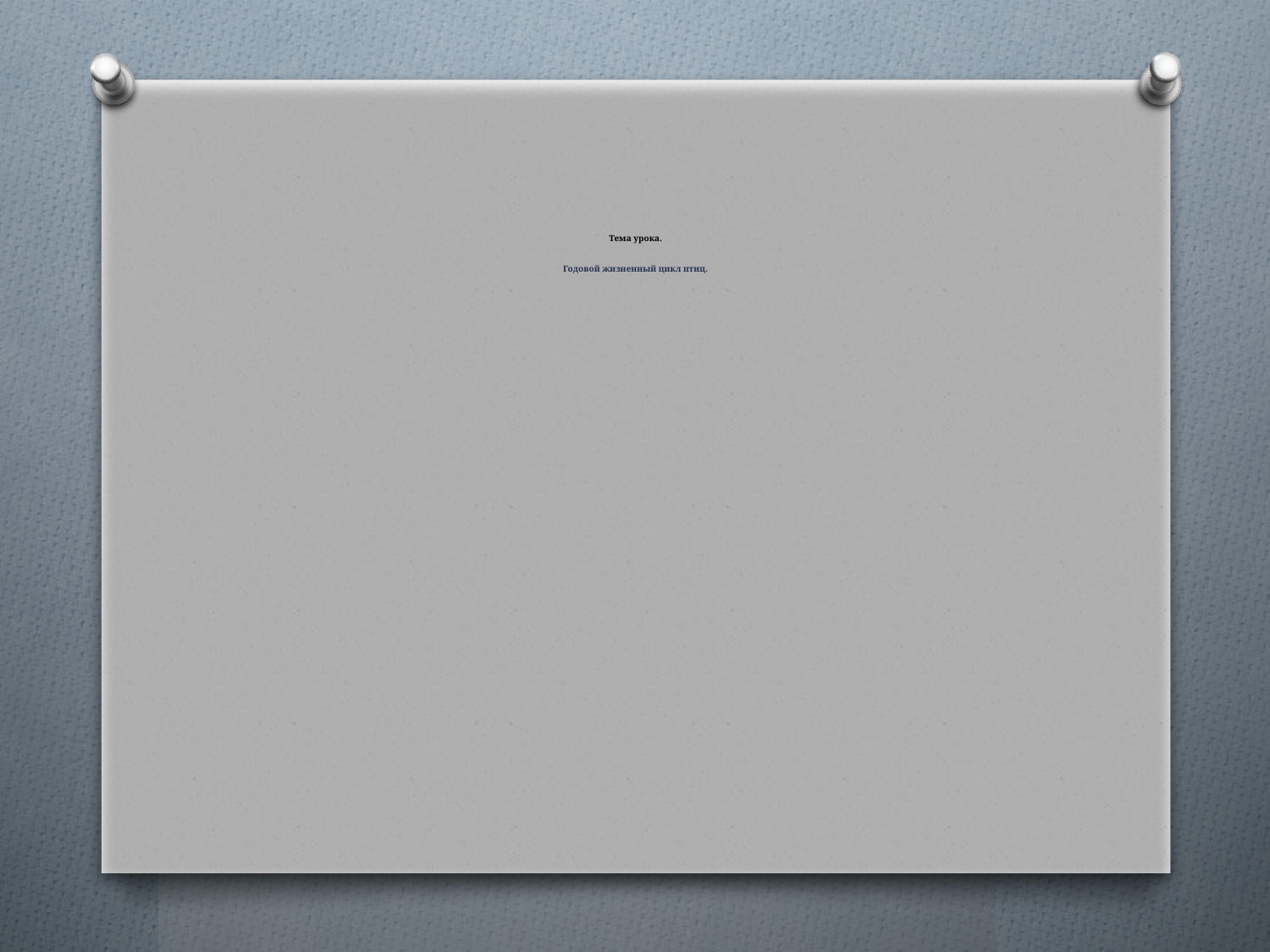

# Тема урока. Годовой жизненный цикл птиц.